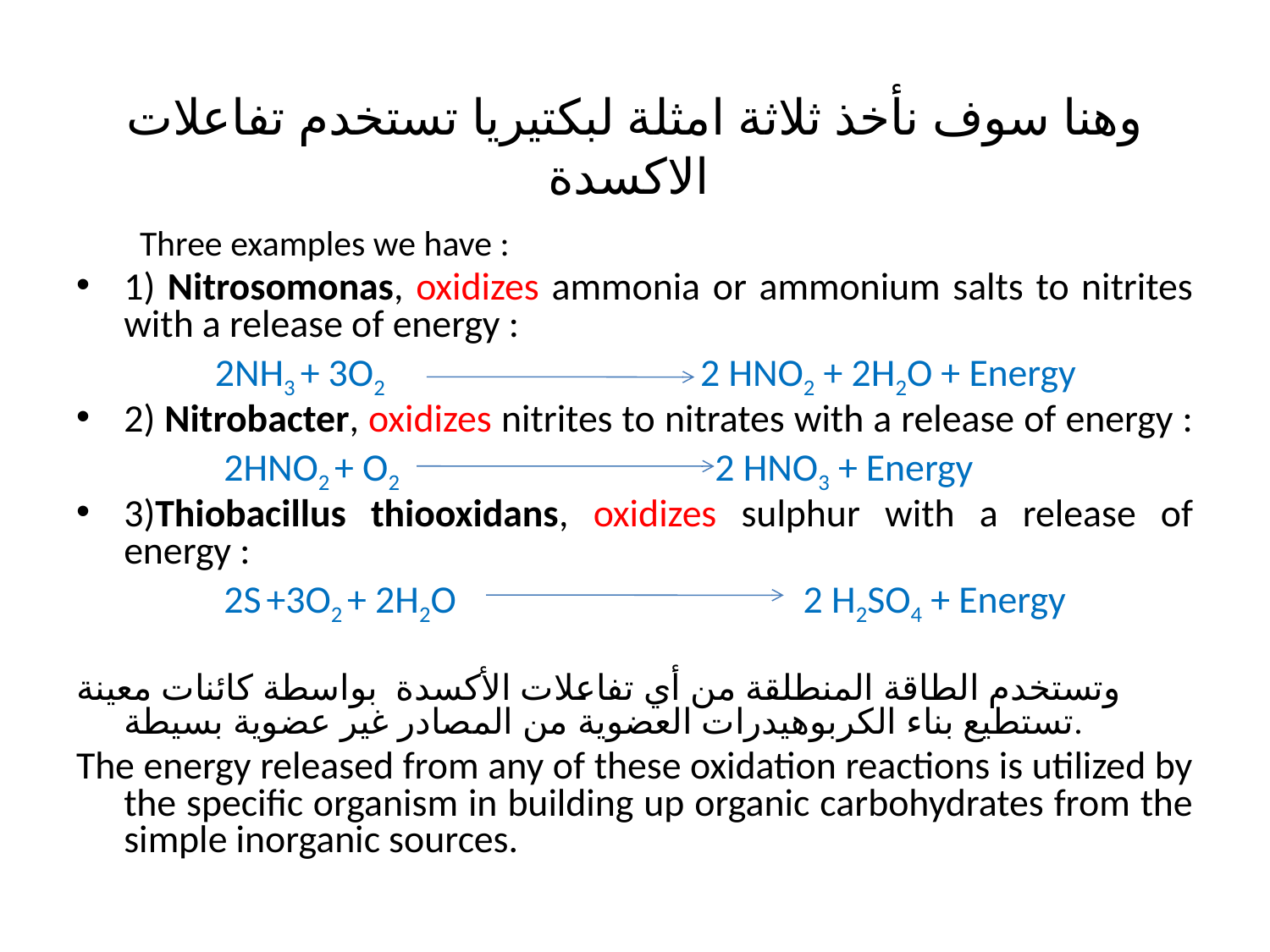

# وهنا سوف نأخذ ثلاثة امثلة لبكتيريا تستخدم تفاعلات الاكسدة
Three examples we have :
1) Nitrosomonas, oxidizes ammonia or ammonium salts to nitrites with a release of energy :
                2NH­3 + 3O2                                      2 HNO2 + 2H2O + Energy
2) Nitrobacter, oxidizes nitrites to nitrates with a release of energy :
                 2HNO2 + O2                                      2 HNO3 + Energy
3)Thiobacillus thiooxidans, oxidizes sulphur with a release of energy :
                 2S +3O2 + 2H2O                                        2 H2SO4 + Energy

وتستخدم الطاقة المنطلقة من أي تفاعلات الأكسدة  بواسطة كائنات معينة تستطيع بناء الكربوهيدرات العضوية من المصادر غير عضوية بسيطة.
The energy released from any of these oxidation reactions is utilized by the specific organism in building up organic carbohydrates from the simple inorganic sources.